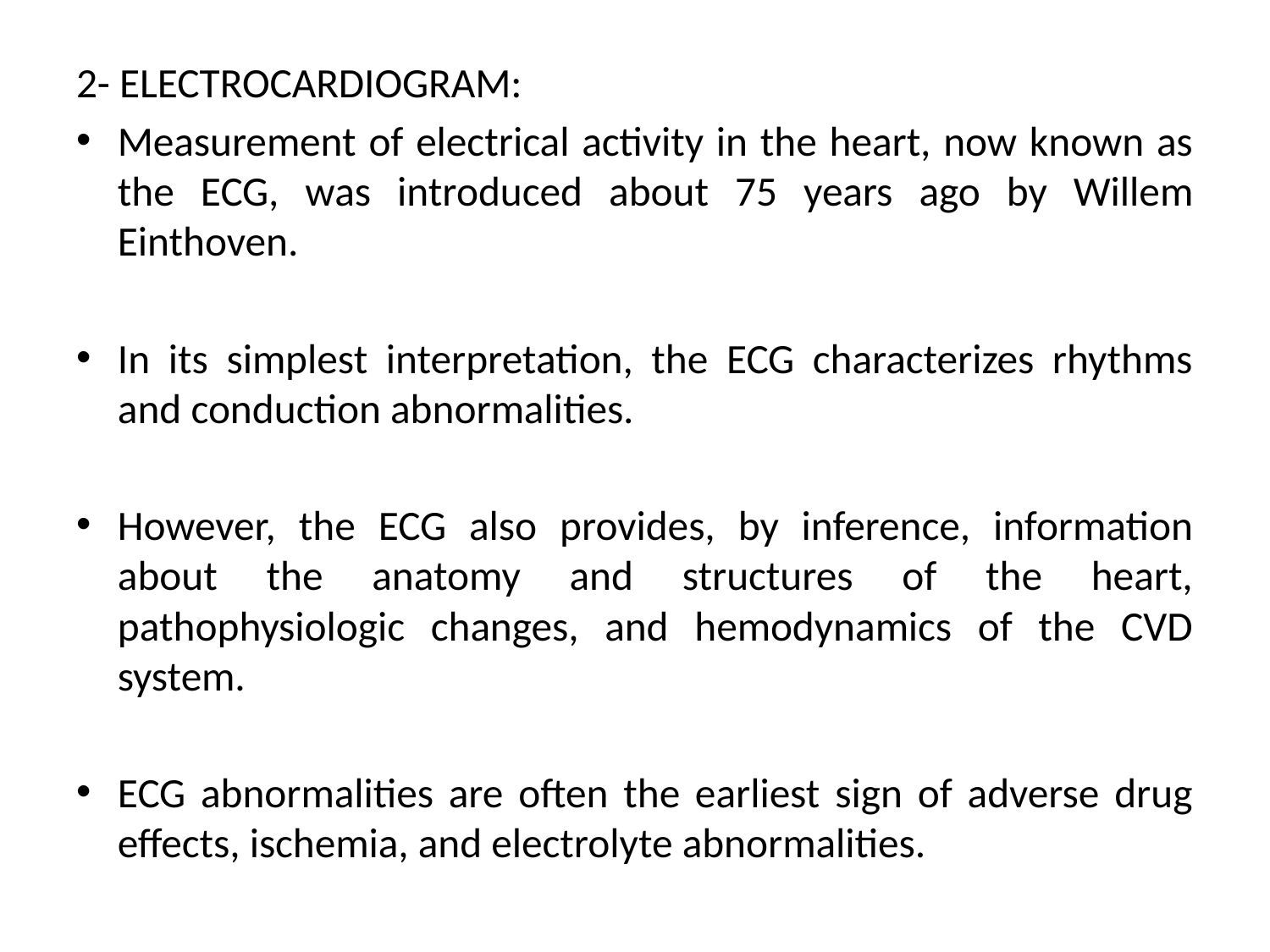

2- ELECTROCARDIOGRAM:
Measurement of electrical activity in the heart, now known as the ECG, was introduced about 75 years ago by Willem Einthoven.

In its simplest interpretation, the ECG characterizes rhythms and conduction abnormalities.

However, the ECG also provides, by inference, information about the anatomy and structures of the heart, pathophysiologic changes, and hemodynamics of the CVD system.

ECG abnormalities are often the earliest sign of adverse drug effects, ischemia, and electrolyte abnormalities.